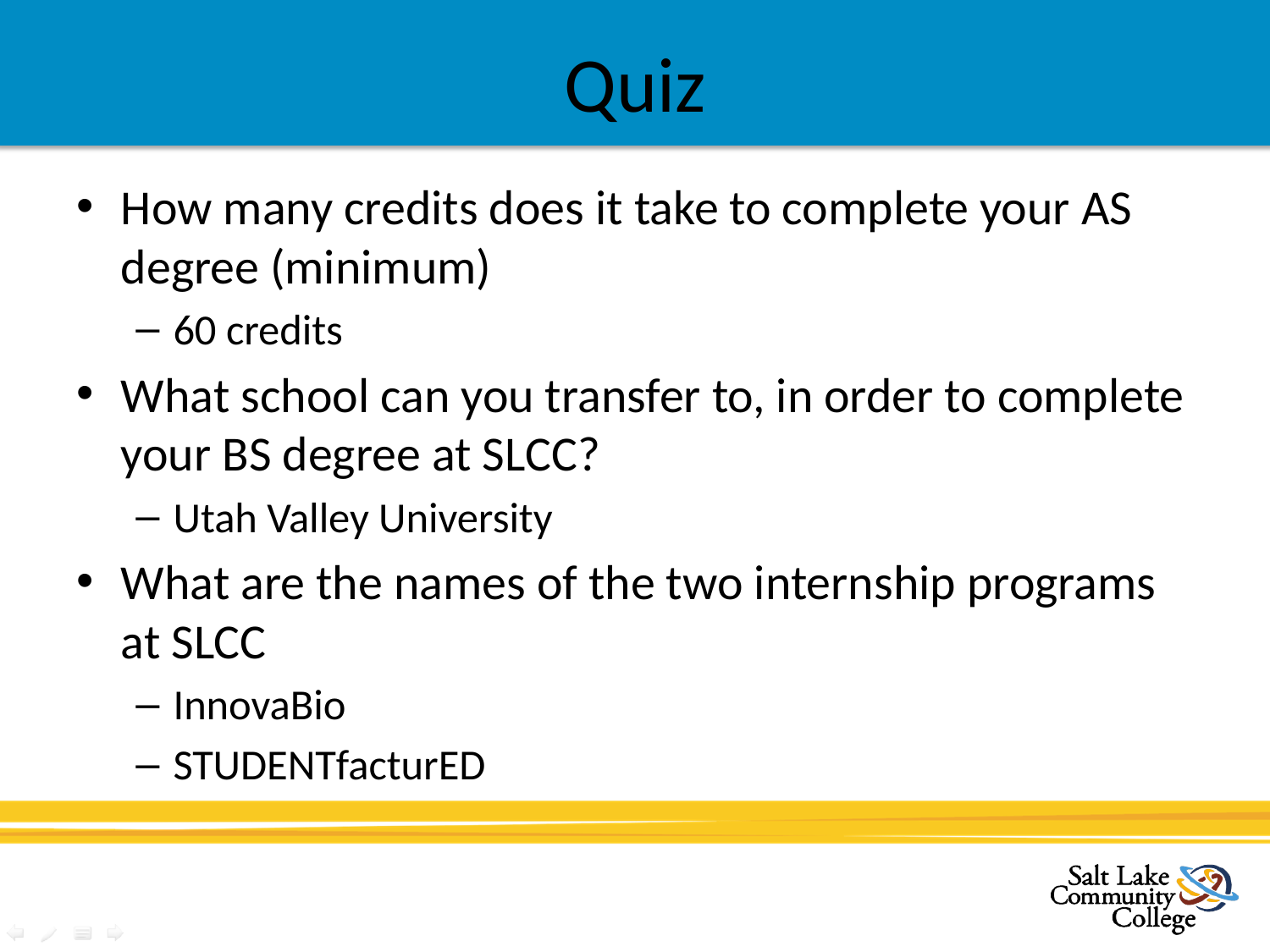

# Quiz
How many credits does it take to complete your AS degree (minimum)
60 credits
What school can you transfer to, in order to complete your BS degree at SLCC?
Utah Valley University
What are the names of the two internship programs at SLCC
InnovaBio
STUDENTfacturED